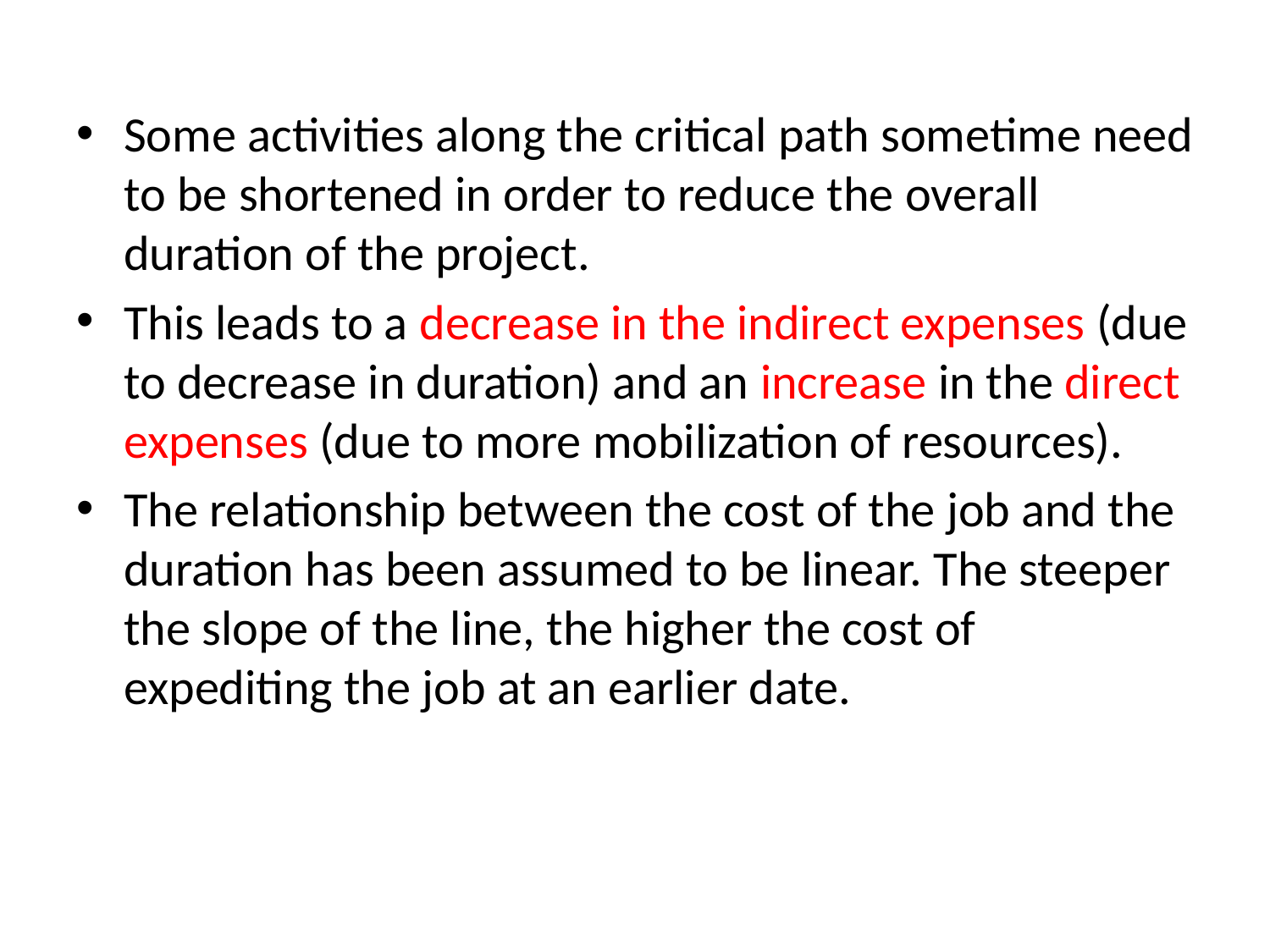

Some activities along the critical path sometime need to be shortened in order to reduce the overall duration of the project.
This leads to a decrease in the indirect expenses (due to decrease in duration) and an increase in the direct expenses (due to more mobilization of resources).
The relationship between the cost of the job and the duration has been assumed to be linear. The steeper the slope of the line, the higher the cost of expediting the job at an earlier date.